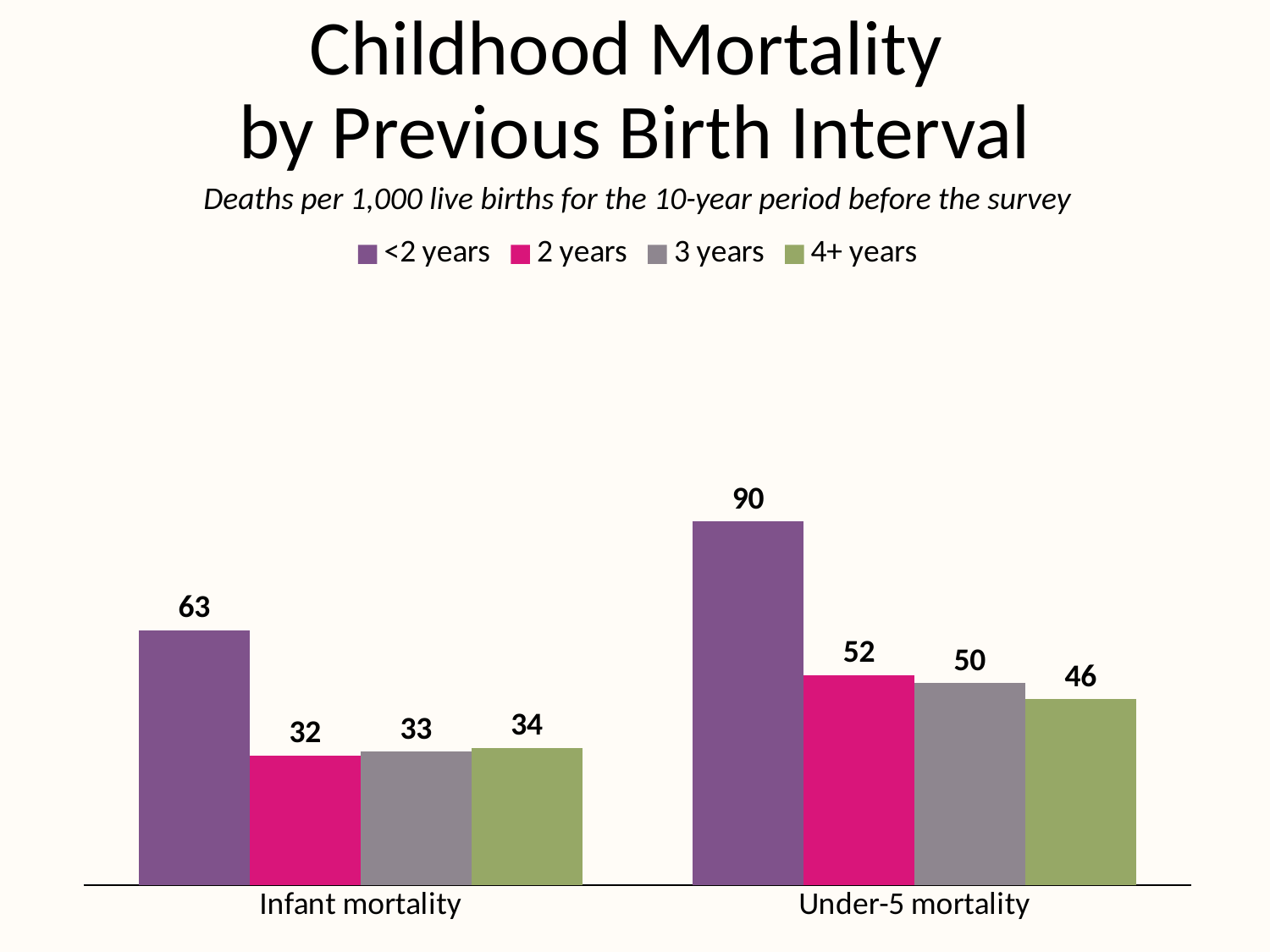

# Childhood Mortality by Previous Birth Interval
Deaths per 1,000 live births for the 10-year period before the survey

### Chart

| Category | <2 years | 2 years | 3 years | 4+ years |
|---|---|---|---|---|
| Infant mortality | 63.0 | 32.0 | 33.0 | 34.0 |
| Under-5 mortality | 90.0 | 52.0 | 50.0 | 46.0 |